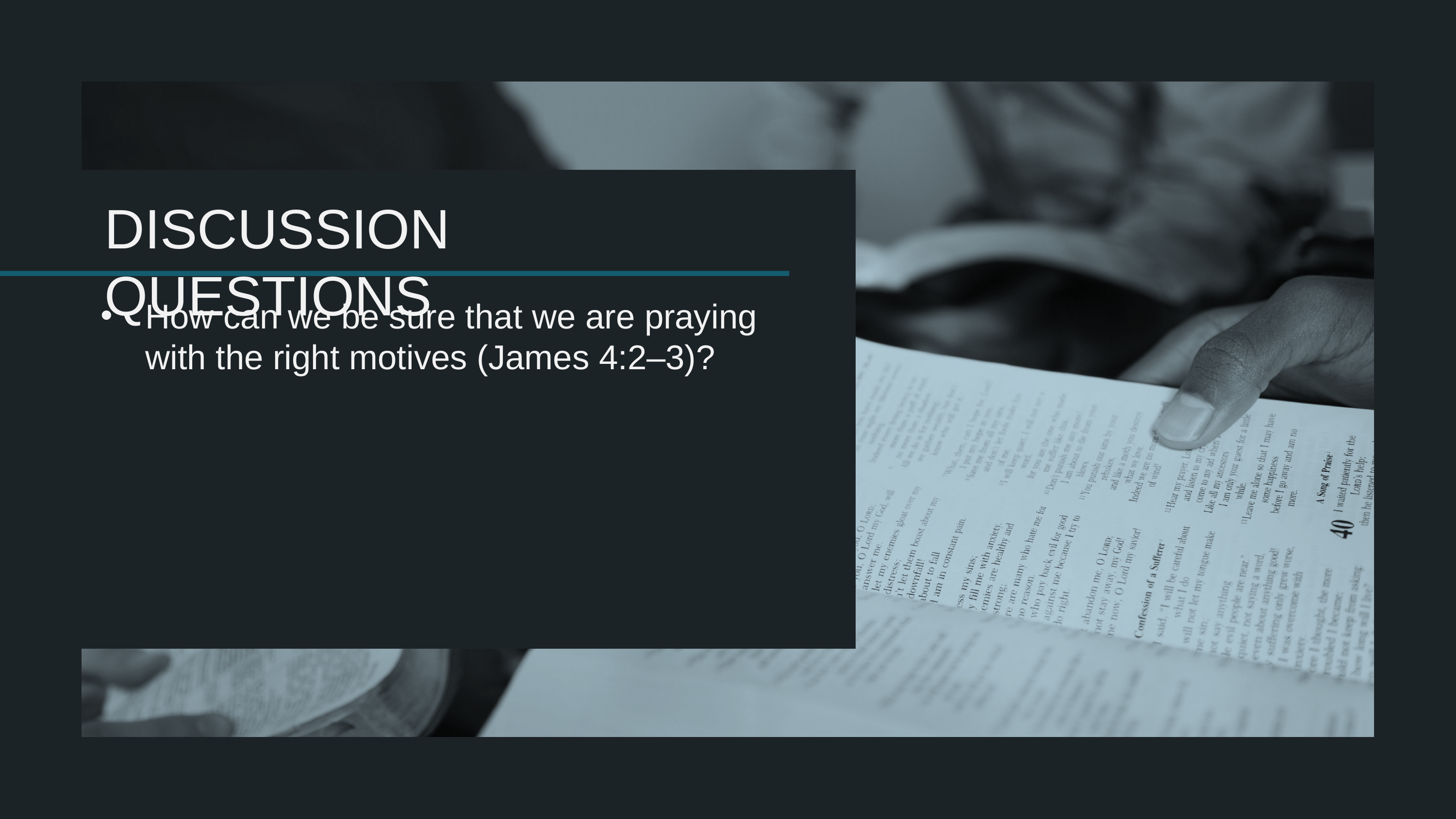

How can we be sure that we are praying with the right motives (James 4:2–3)?